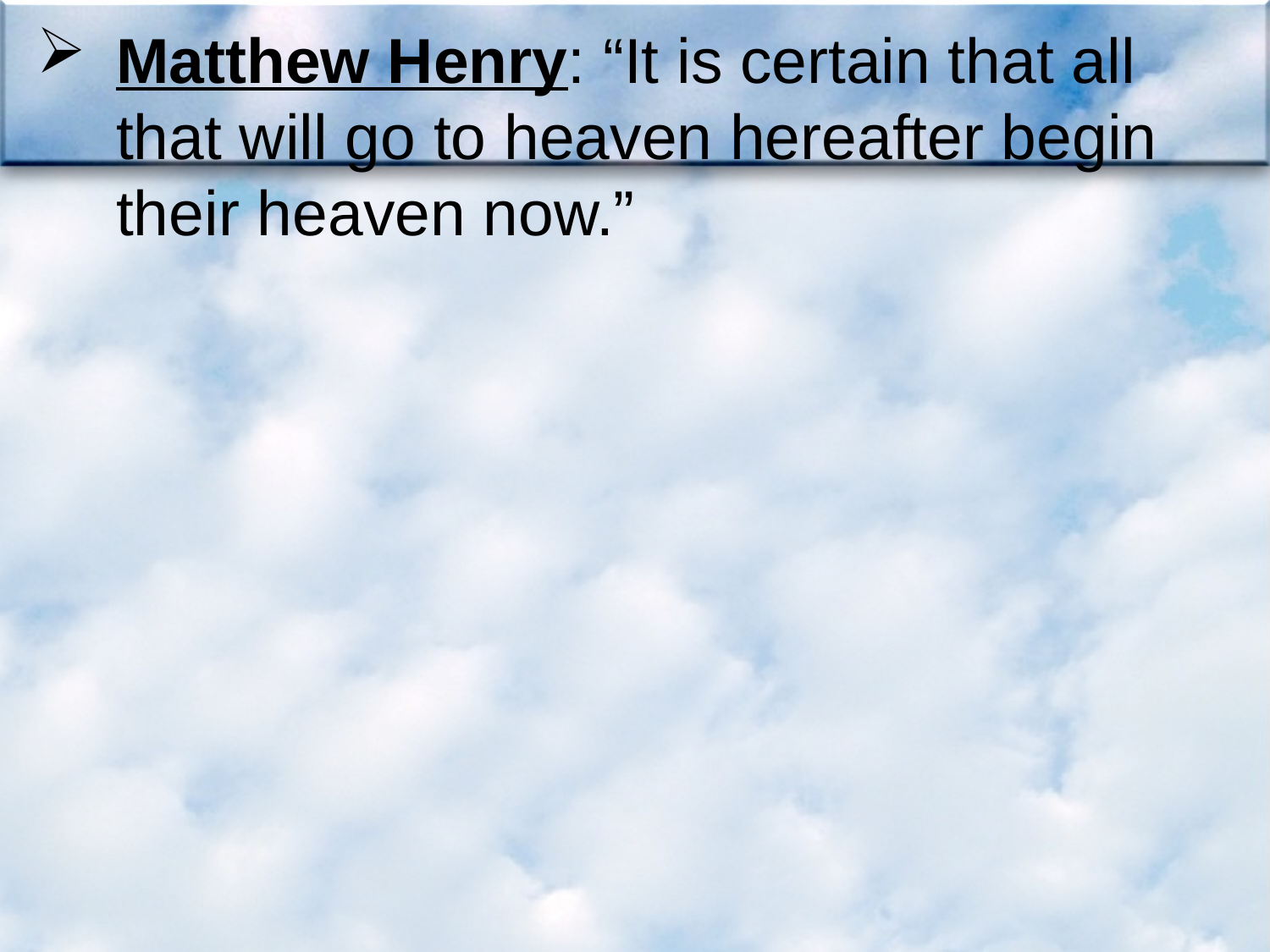

Matthew Henry: “It is certain that all that will go to heaven hereafter begin their heaven now.”